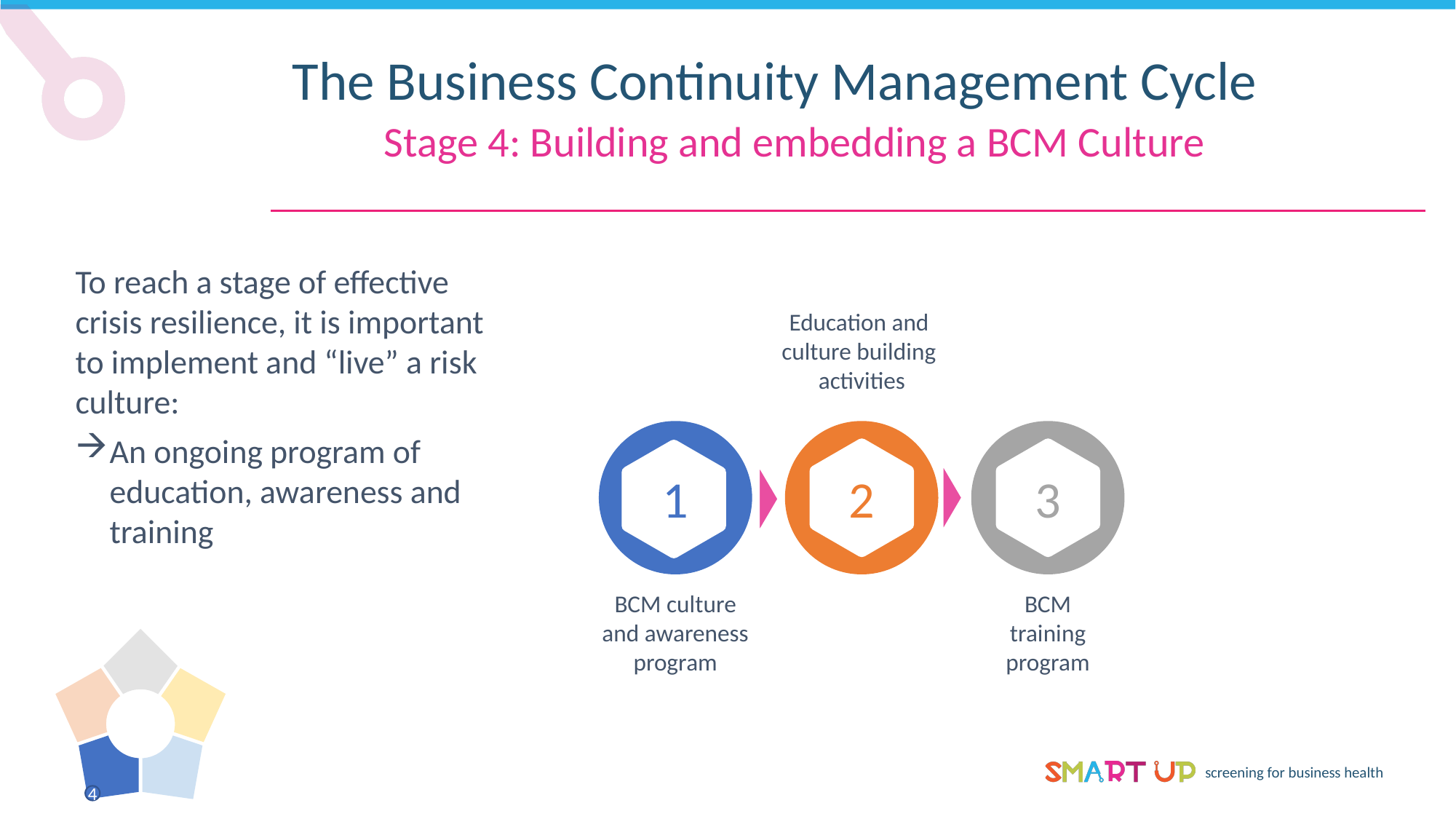

The Business Continuity Management Cycle
Stage 4: Building and embedding a BCM Culture
To reach a stage of effective crisis resilience, it is important to implement and “live” a risk culture:
An ongoing program of education, awareness and training

Education and
culture building
activities

1
2
3

BCM culture
and awareness
program
BCM
training
program

4